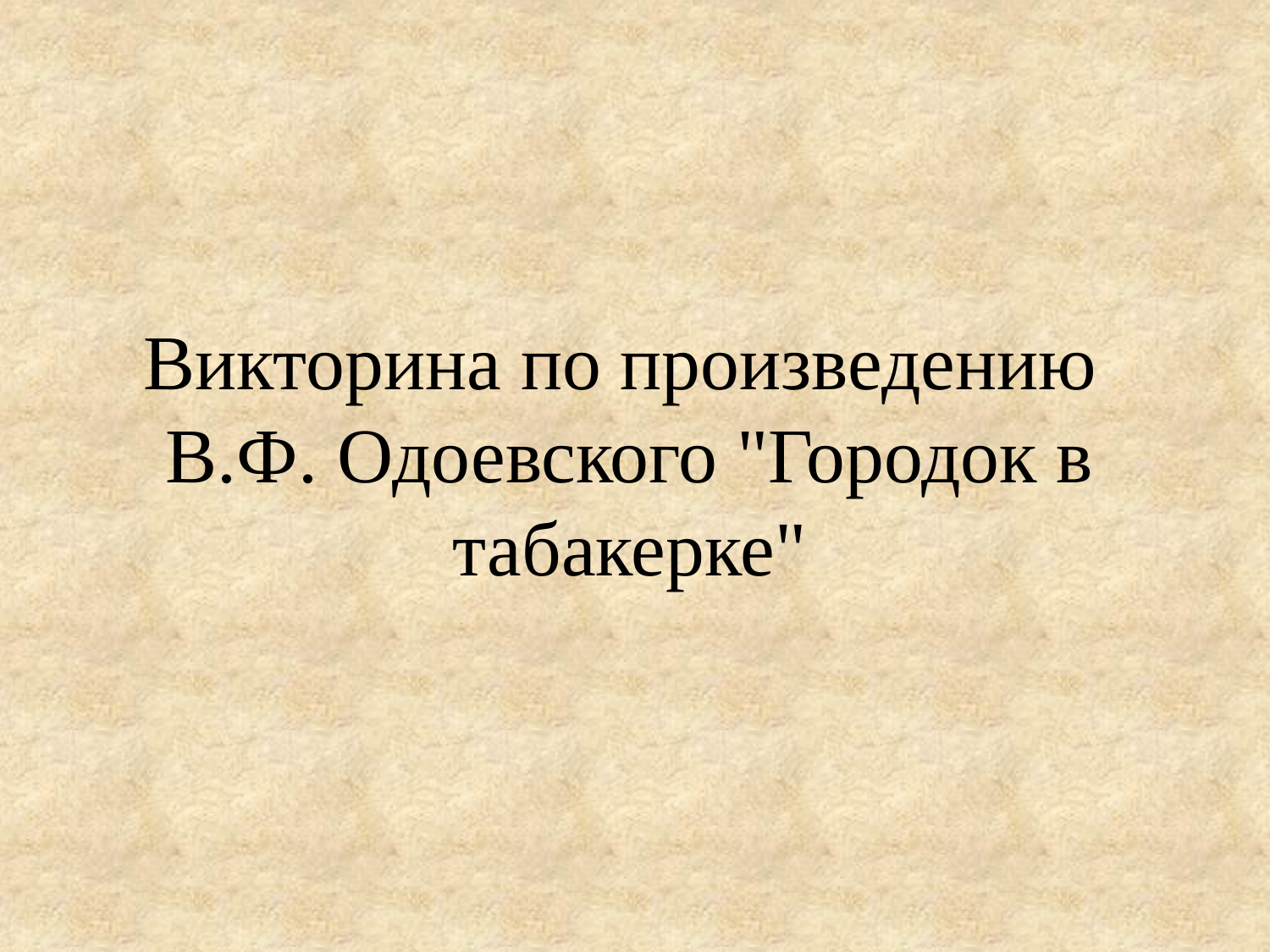

Викторина по произведению
В.Ф. Одоевского "Городок в табакерке"